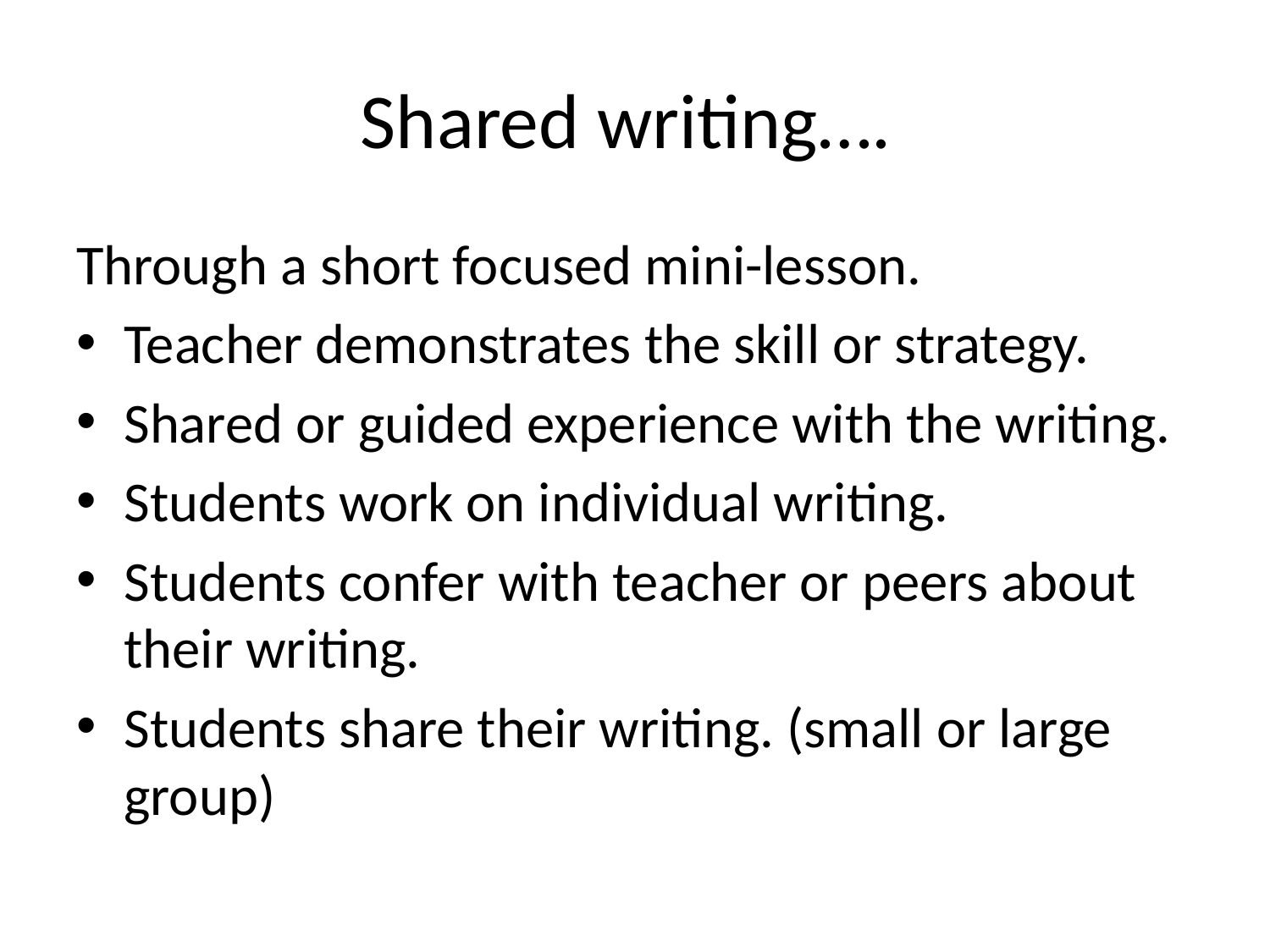

# Shared writing….
Through a short focused mini-lesson.
Teacher demonstrates the skill or strategy.
Shared or guided experience with the writing.
Students work on individual writing.
Students confer with teacher or peers about their writing.
Students share their writing. (small or large group)